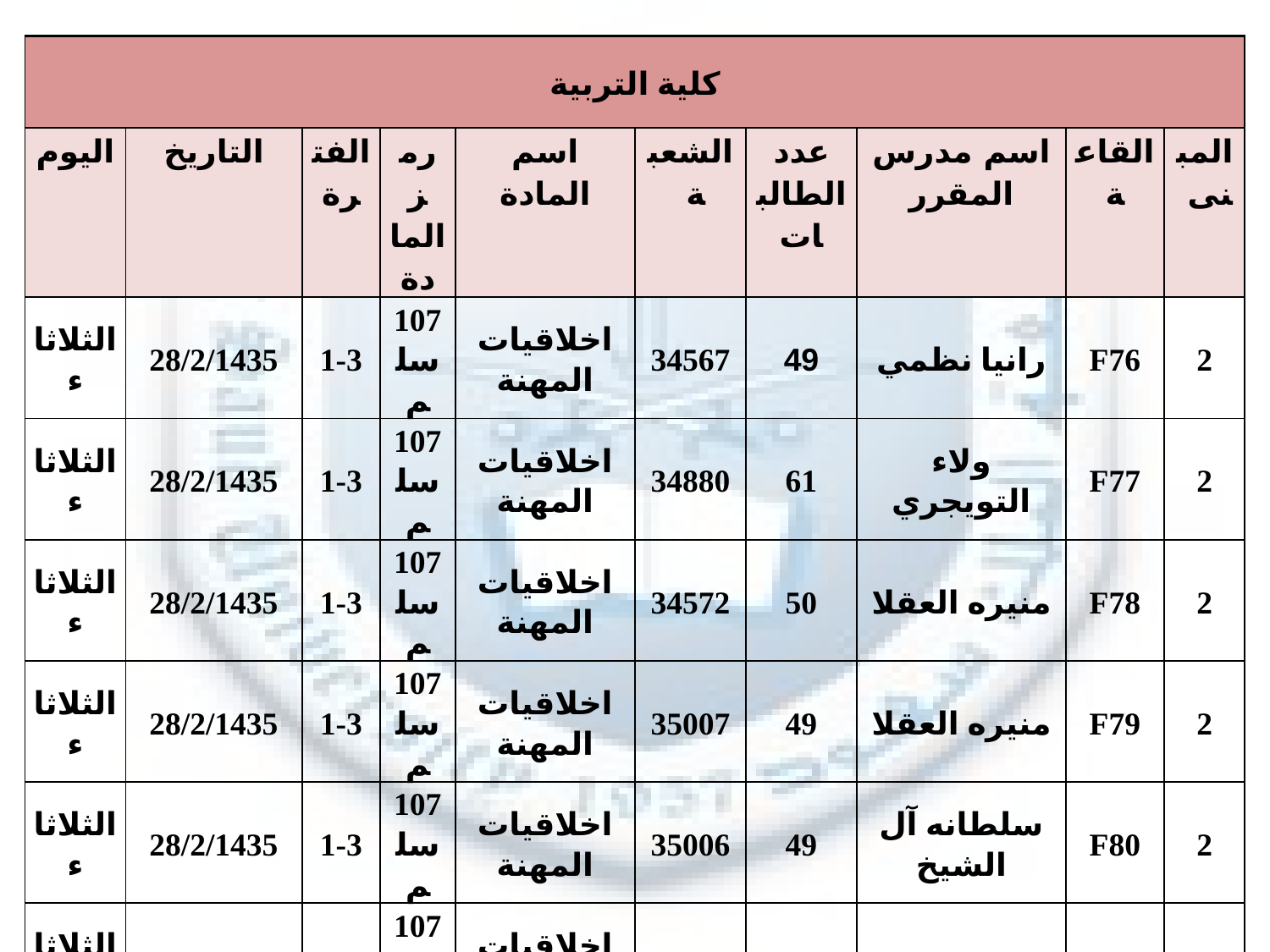

| كلية التربية |  |  |  |  |  |  |  |  |  |
| --- | --- | --- | --- | --- | --- | --- | --- | --- | --- |
| اليوم | التاريخ | الفترة | رمز المادة | اسم المادة | الشعبة | عدد الطالبات | اسم مدرس المقرر | القاعة | المبنى |
| الثلاثاء | 28/2/1435 | 1-3 | 107 سلم | اخلاقيات المهنة | 34567 | 49 | رانيا نظمي | F76 | 2 |
| الثلاثاء | 28/2/1435 | 1-3 | 107 سلم | اخلاقيات المهنة | 34880 | 61 | ولاء التويجري | F77 | 2 |
| الثلاثاء | 28/2/1435 | 1-3 | 107 سلم | اخلاقيات المهنة | 34572 | 50 | منيره العقلا | F78 | 2 |
| الثلاثاء | 28/2/1435 | 1-3 | 107 سلم | اخلاقيات المهنة | 35007 | 49 | منيره العقلا | F79 | 2 |
| الثلاثاء | 28/2/1435 | 1-3 | 107 سلم | اخلاقيات المهنة | 35006 | 49 | سلطانه آل الشيخ | F80 | 2 |
| الثلاثاء | 28/2/1435 | 1-3 | 107 سلم | اخلاقيات المهنة | 38257 | 32 | نجود الجابر | F87 | 2 |
| الثلاثاء | 28/2/1435 | 1-3 | 107 سلم | اخلاقيات المهنة | 38258 | 14 | نجود الجابر | F88 | 2 |